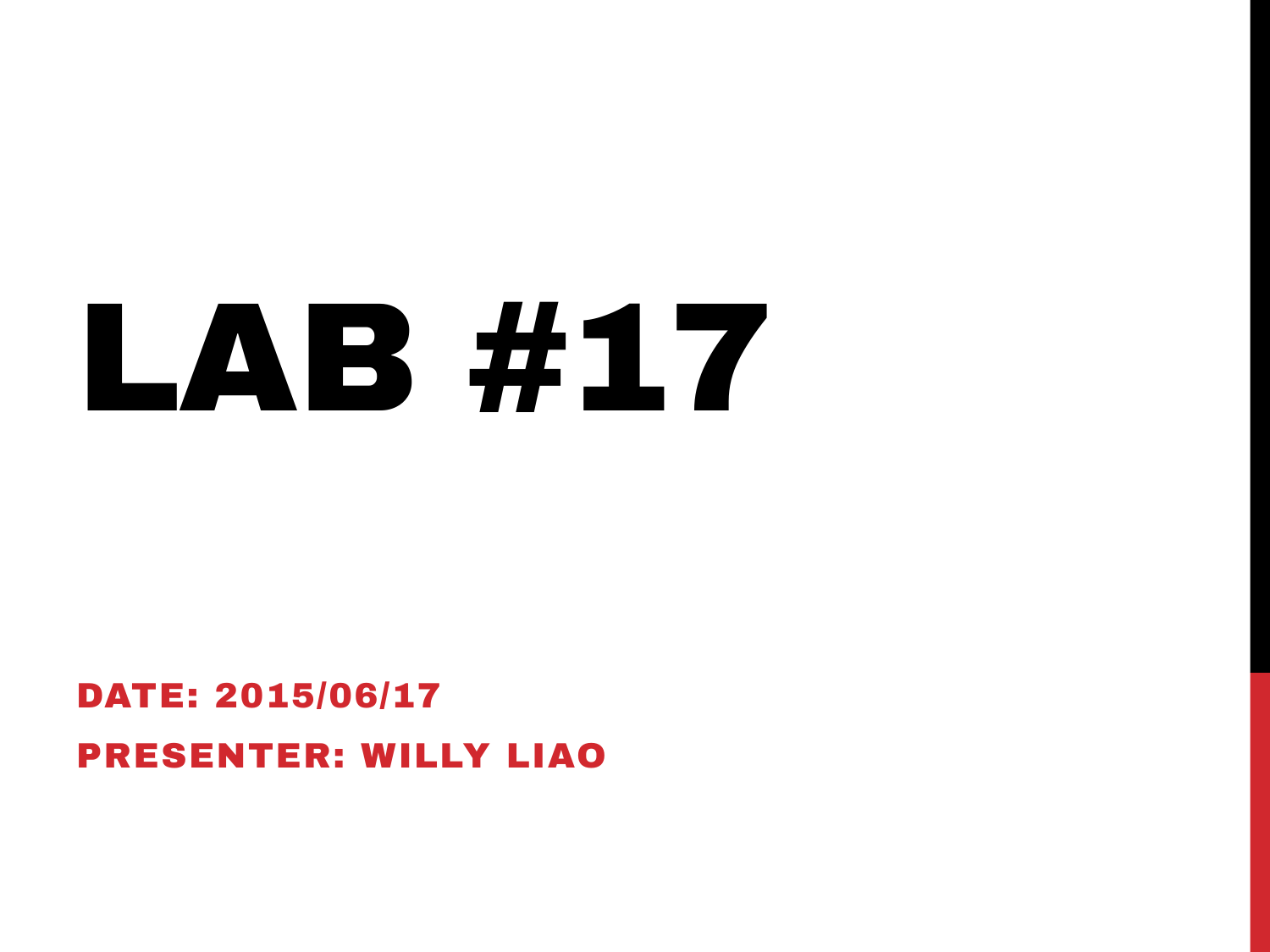

# Lab #17
Date: 2015/06/17
Presenter: Willy liao